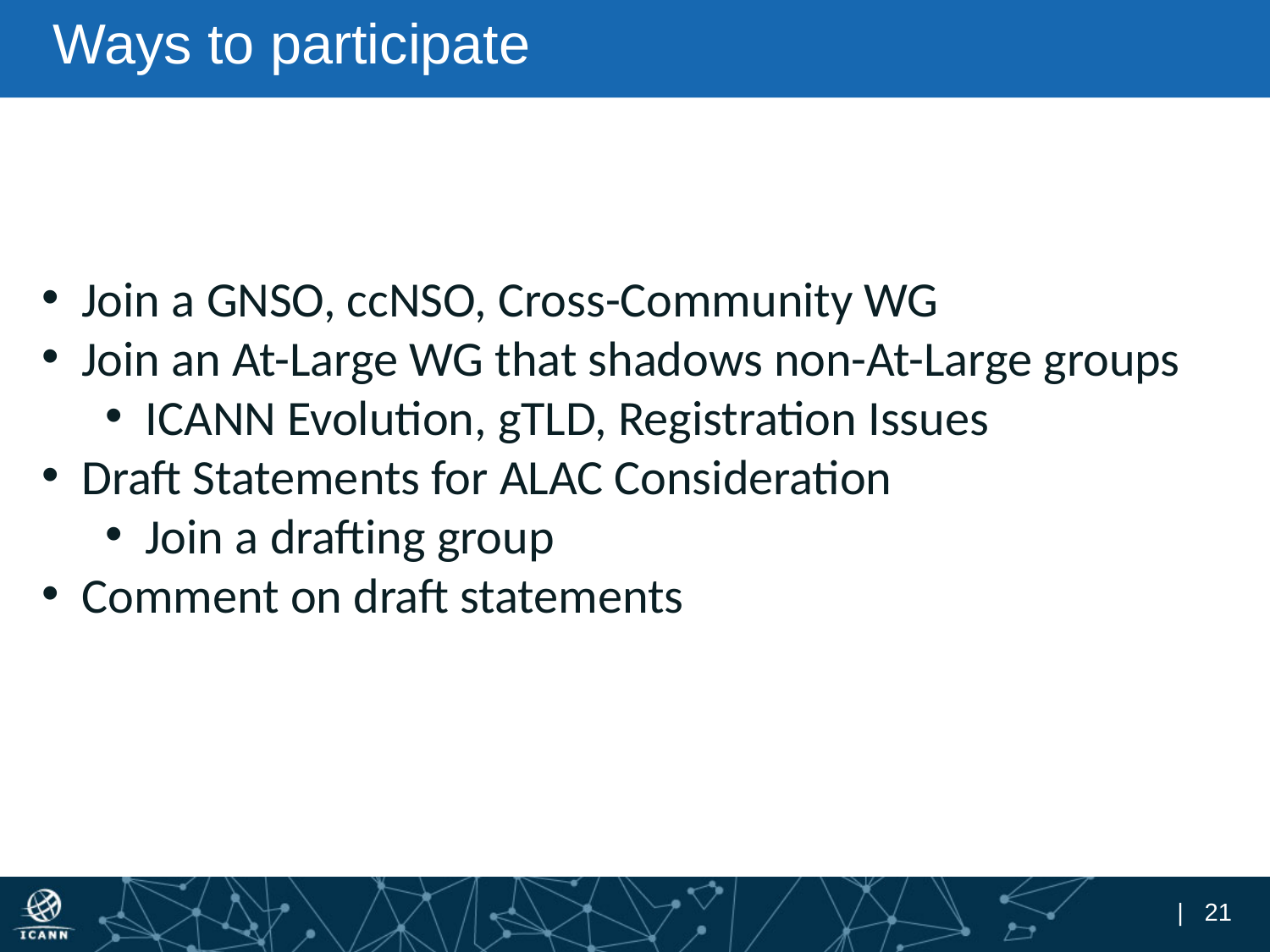

# Ways to participate
Join a GNSO, ccNSO, Cross-Community WG
Join an At-Large WG that shadows non-At-Large groups
ICANN Evolution, gTLD, Registration Issues
Draft Statements for ALAC Consideration
Join a drafting group
Comment on draft statements